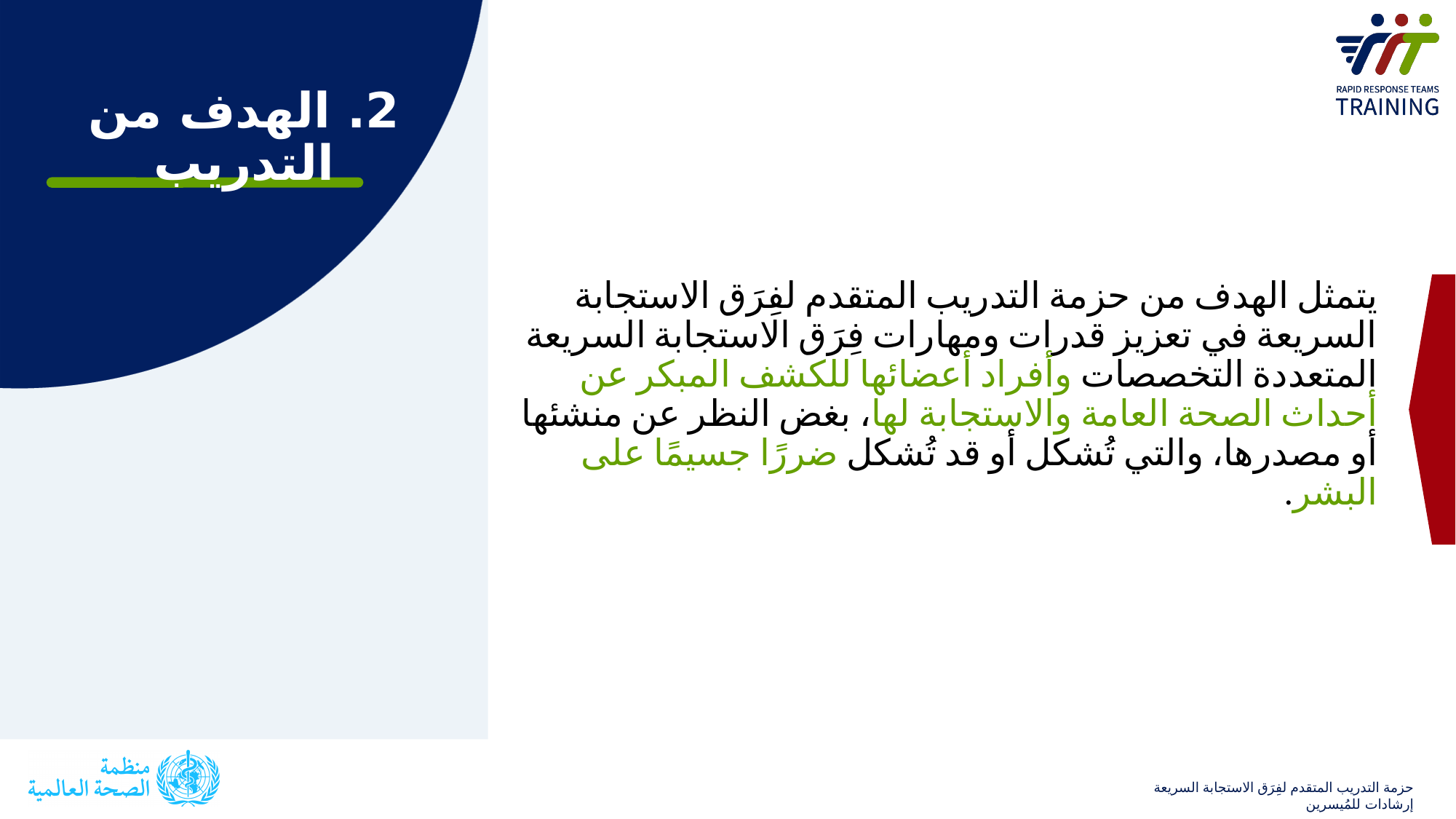

# 2. الهدف من التدريب
يتمثل الهدف من حزمة التدريب المتقدم لفِرَق الاستجابة السريعة في تعزيز قدرات ومهارات فِرَق الاستجابة السريعة المتعددة التخصصات وأفراد أعضائها للكشف المبكر عن أحداث الصحة العامة والاستجابة لها، بغض النظر عن منشئها أو مصدرها، والتي تُشكل أو قد تُشكل ضررًا جسيمًا على البشر.